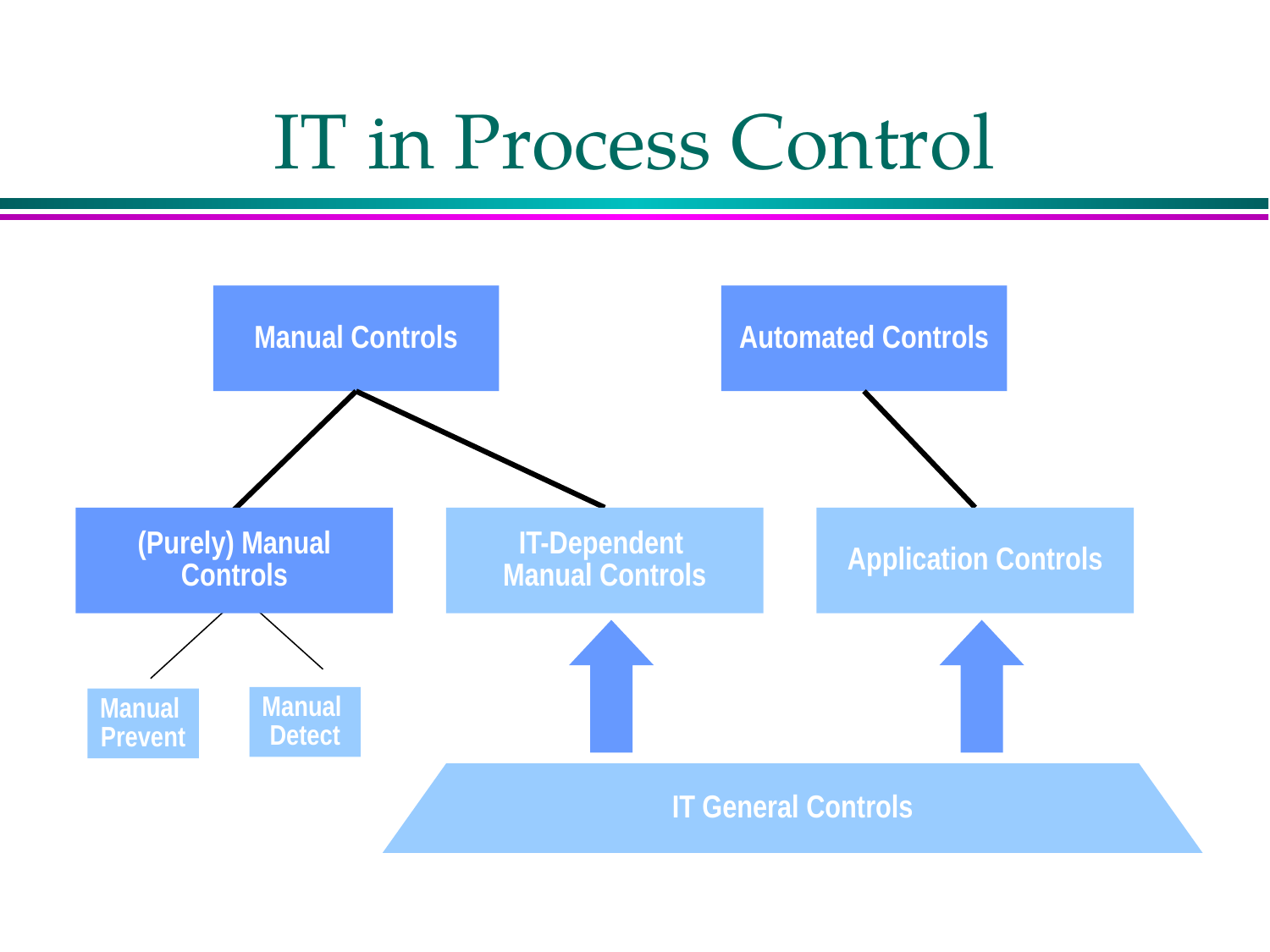

# IT in Process Control
Manual Controls
Automated Controls
(Purely) Manual Controls
IT-Dependent
Manual Controls
Application Controls

Manual
Detect
Manual
Prevent
IT General Controls
3